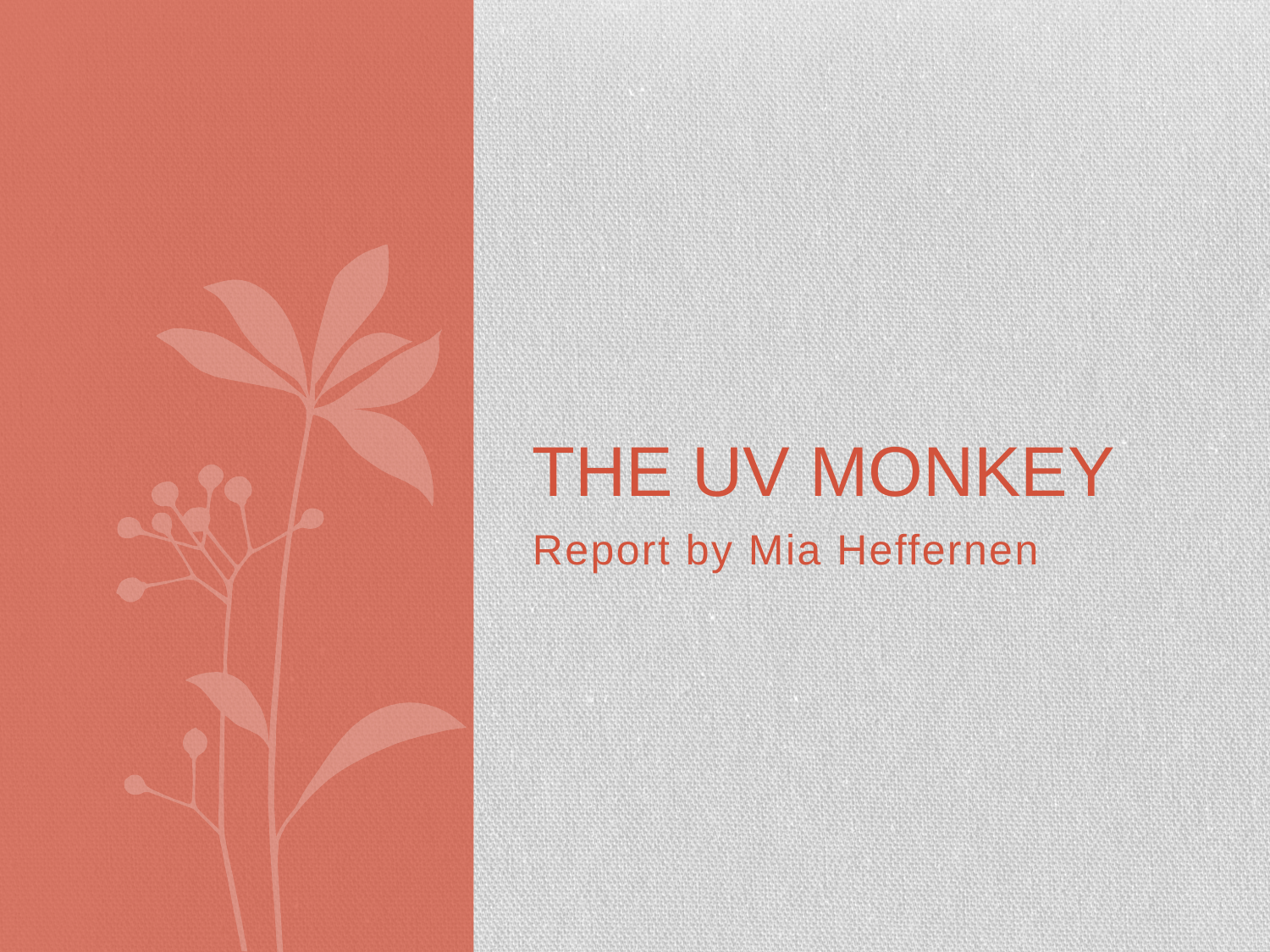

# THE UV MONKEY
Report by Mia Heffernen